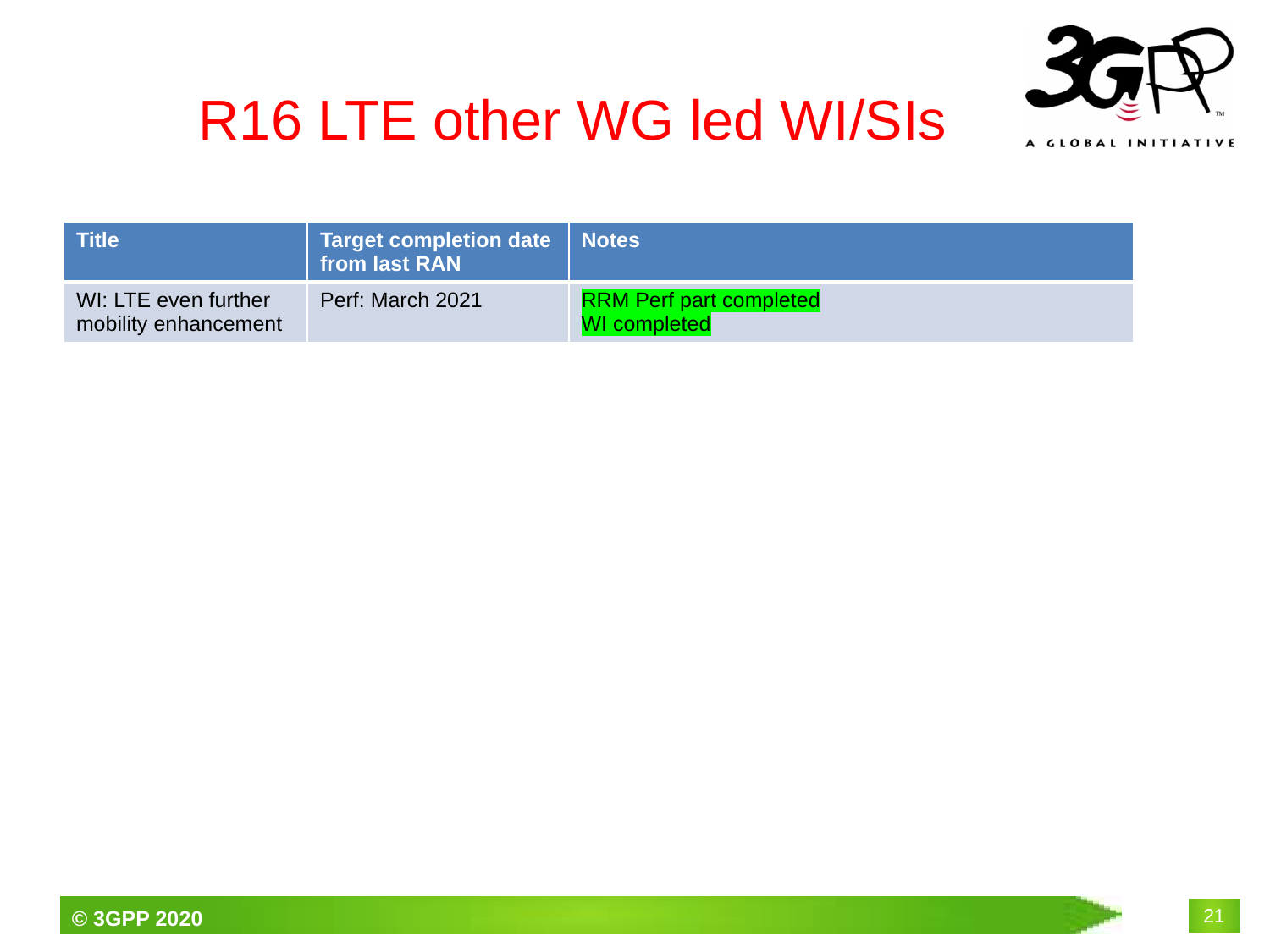

# R16 LTE other WG led WI/SIs
| Title | Target completion date from last RAN | Notes |
| --- | --- | --- |
| WI: LTE even further mobility enhancement | Perf: March 2021 | RRM Perf part completed WI completed |
21